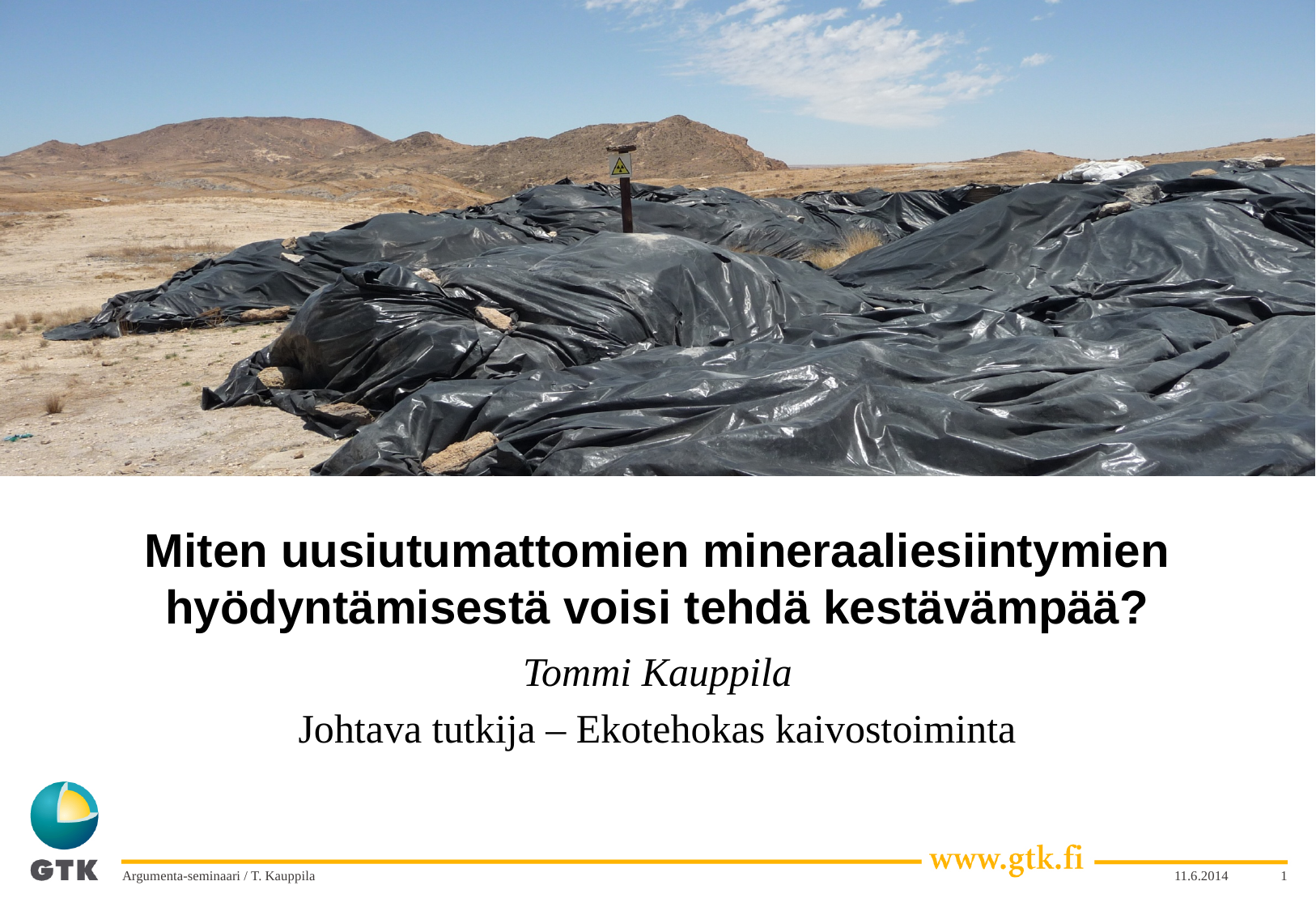

# Miten uusiutumattomien mineraaliesiintymien hyödyntämisestä voisi tehdä kestävämpää?
Tommi Kauppila
Johtava tutkija – Ekotehokas kaivostoiminta
Argumenta-seminaari / T. Kauppila
11.6.2014
1